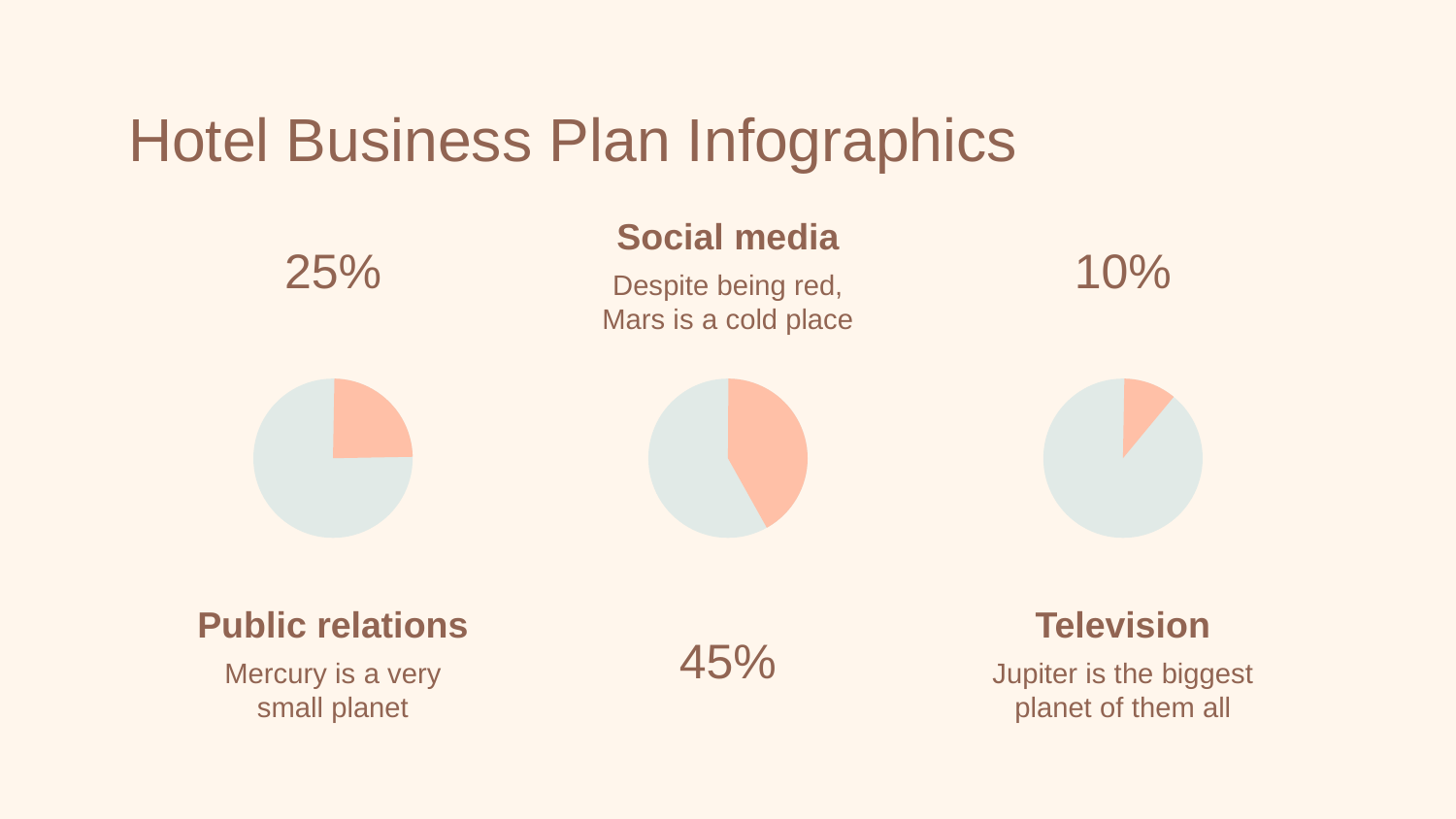

# Hotel Business Plan Infographics
Social media
Despite being red, Mars is a cold place
45%
25%
Public relations
Mercury is a very small planet
10%
Television
Jupiter is the biggest planet of them all